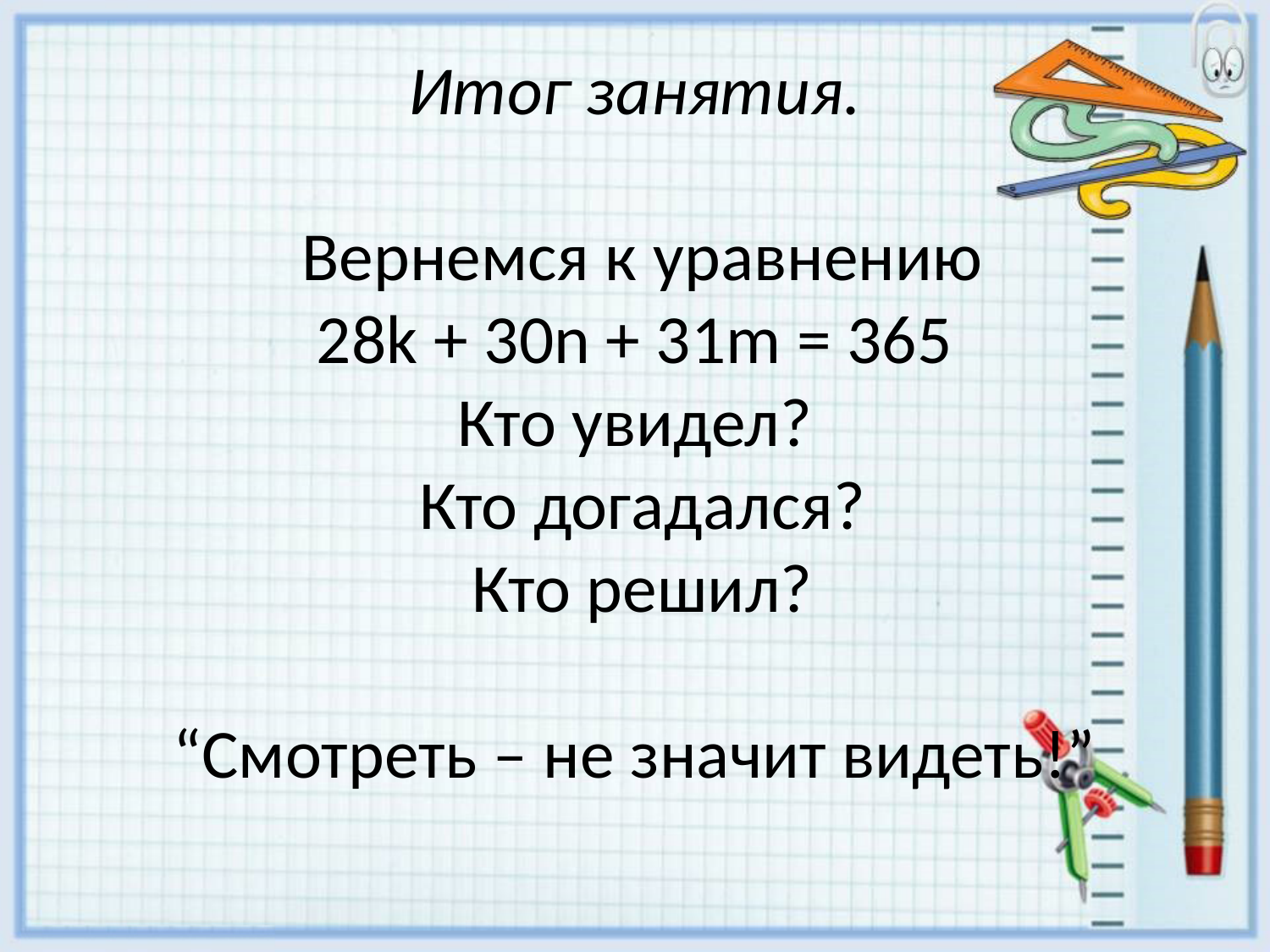

# Итог занятия. Вернемся к уравнению 28k + 30n + 31m = 365 Кто увидел? Кто догадался? Кто решил? “Смотреть – не значит видеть!”